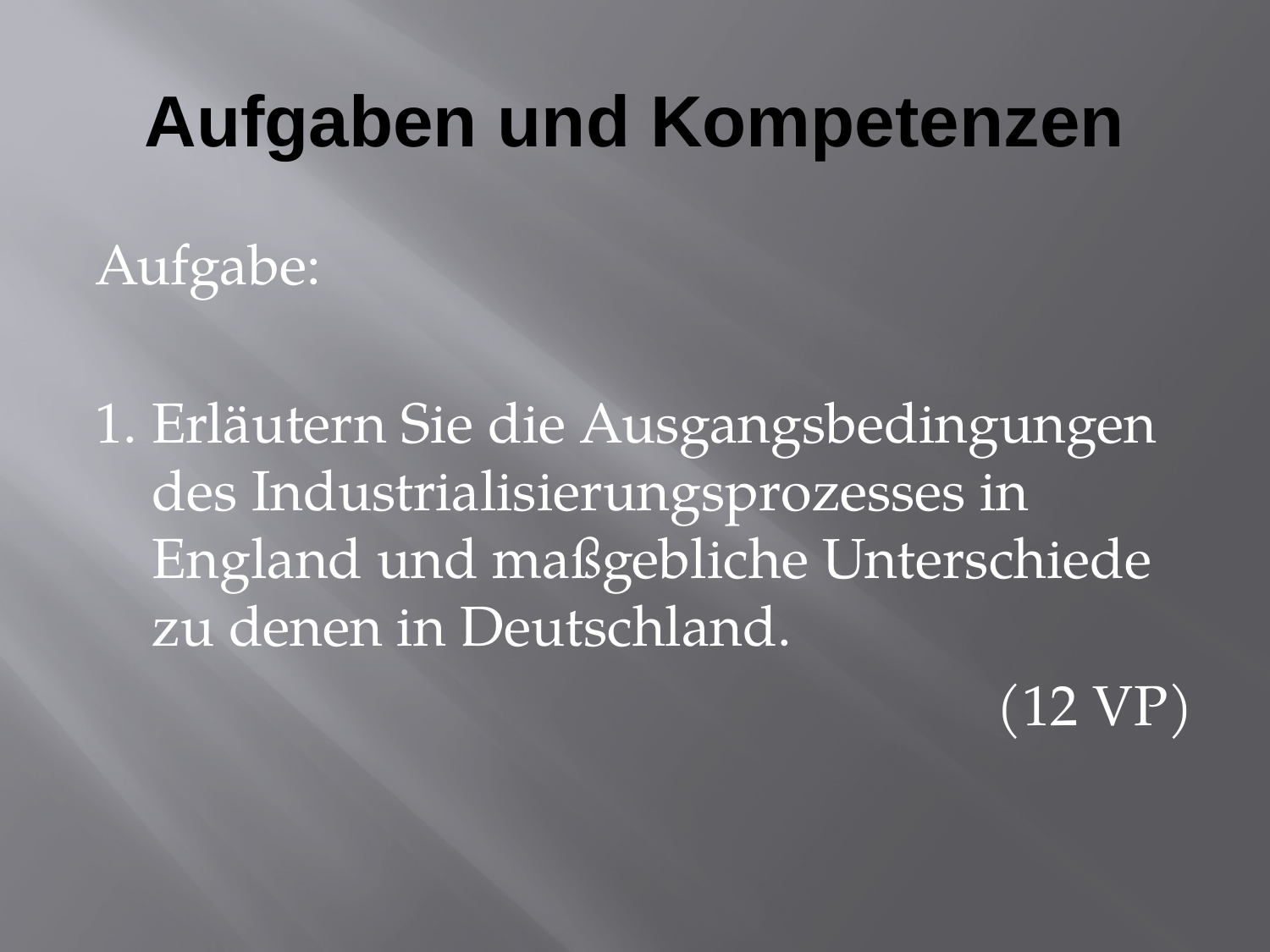

# Aufgaben und Kompetenzen
Aufgabe:

1. Erläutern Sie die Ausgangsbedingungen des Industrialisierungsprozesses in England und maßgebliche Unterschiede zu denen in Deutschland.
(12 VP)